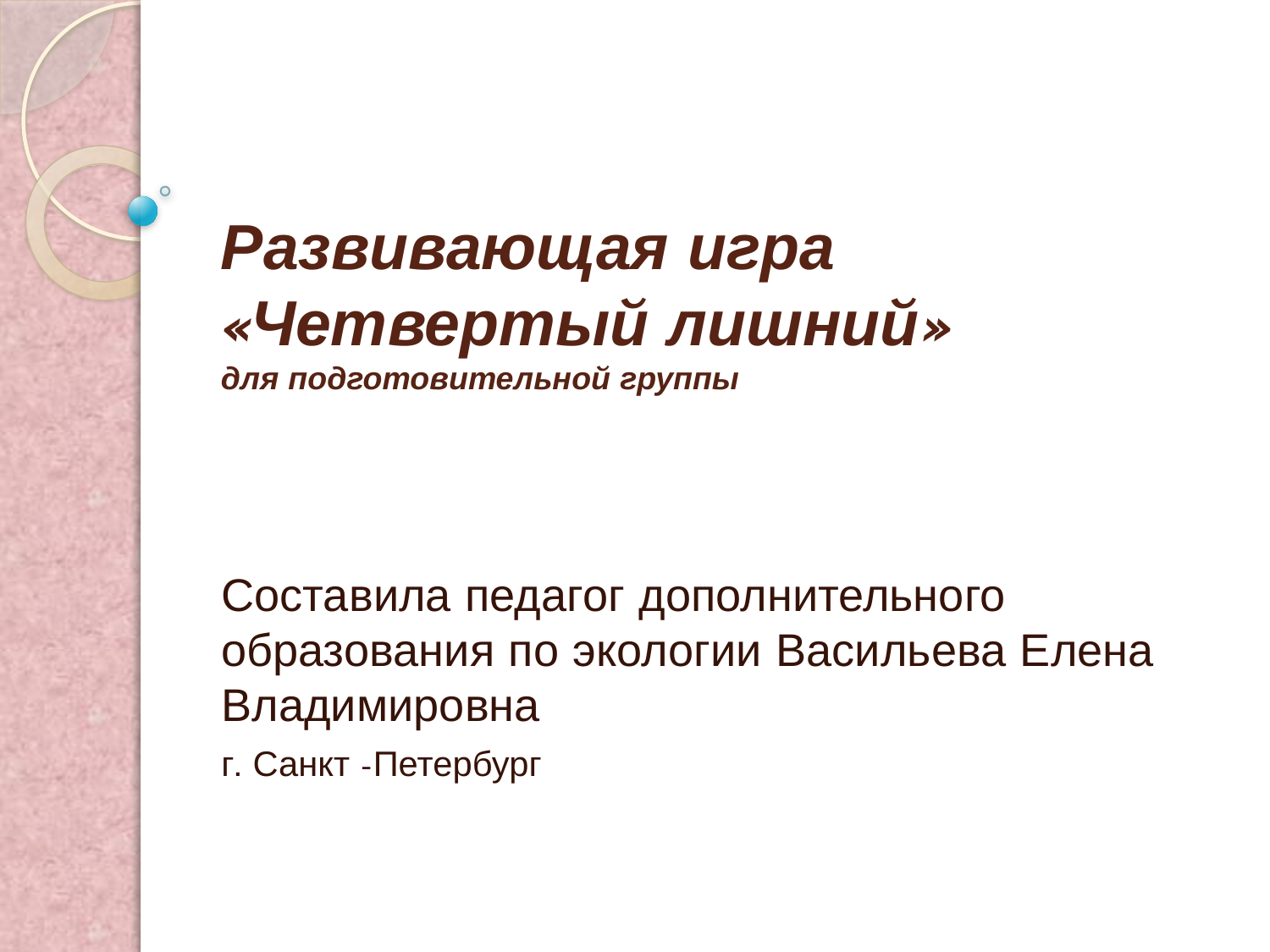

# Развивающая игра «Четвертый лишний» для подготовительной группы
Составила педагог дополнительного образования по экологии Васильева Елена Владимировна
г. Санкт -Петербург